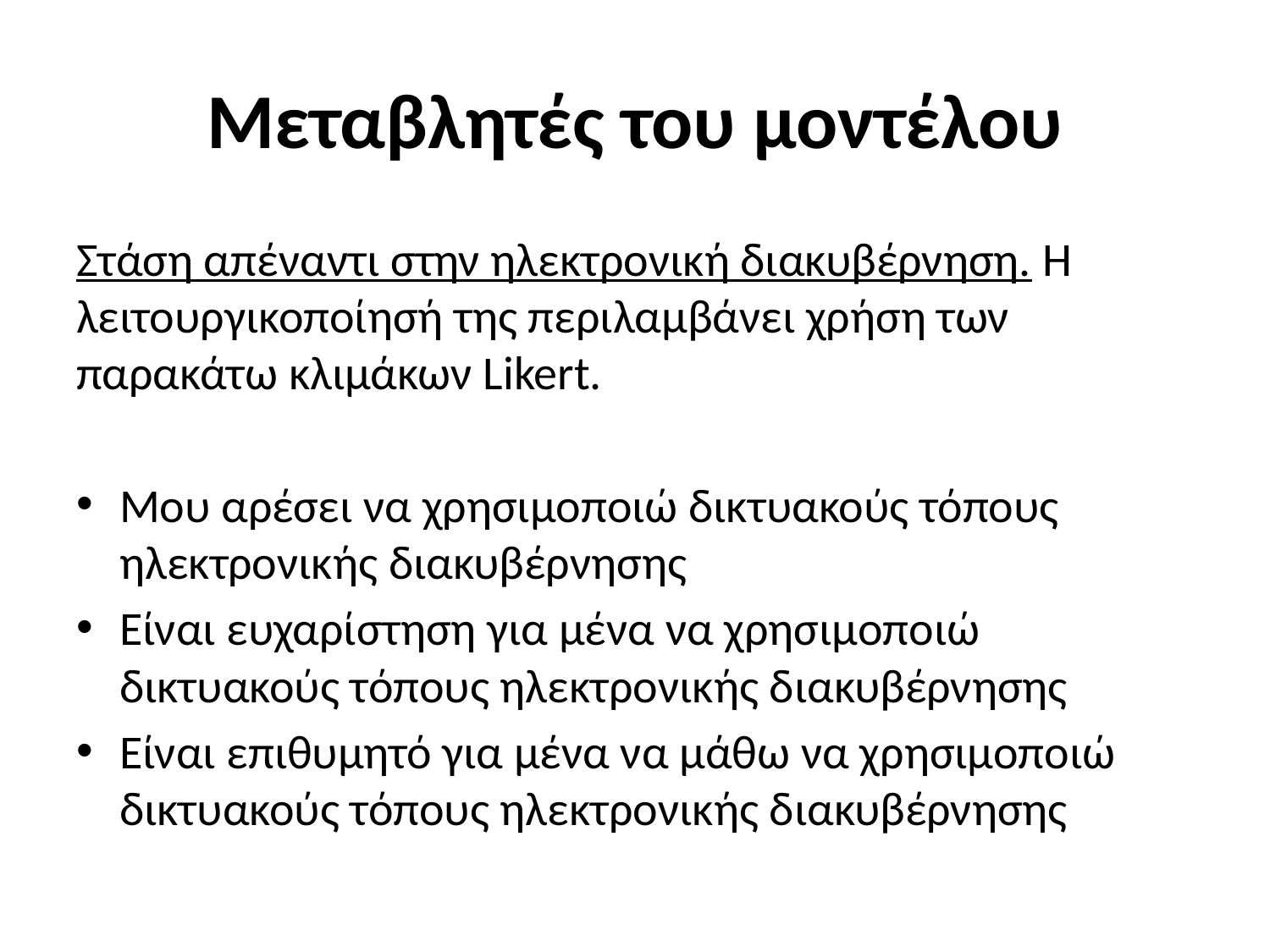

# Μεταβλητές του μοντέλου
Στάση απέναντι στην ηλεκτρονική διακυβέρνηση. Η λειτουργικοποίησή της περιλαμβάνει χρήση των παρακάτω κλιμάκων Likert.

Μου αρέσει να χρησιμοποιώ δικτυακούς τόπους ηλεκτρονικής διακυβέρνησης
Είναι ευχαρίστηση για μένα να χρησιμοποιώ δικτυακούς τόπους ηλεκτρονικής διακυβέρνησης
Είναι επιθυμητό για μένα να μάθω να χρησιμοποιώ δικτυακούς τόπους ηλεκτρονικής διακυβέρνησης